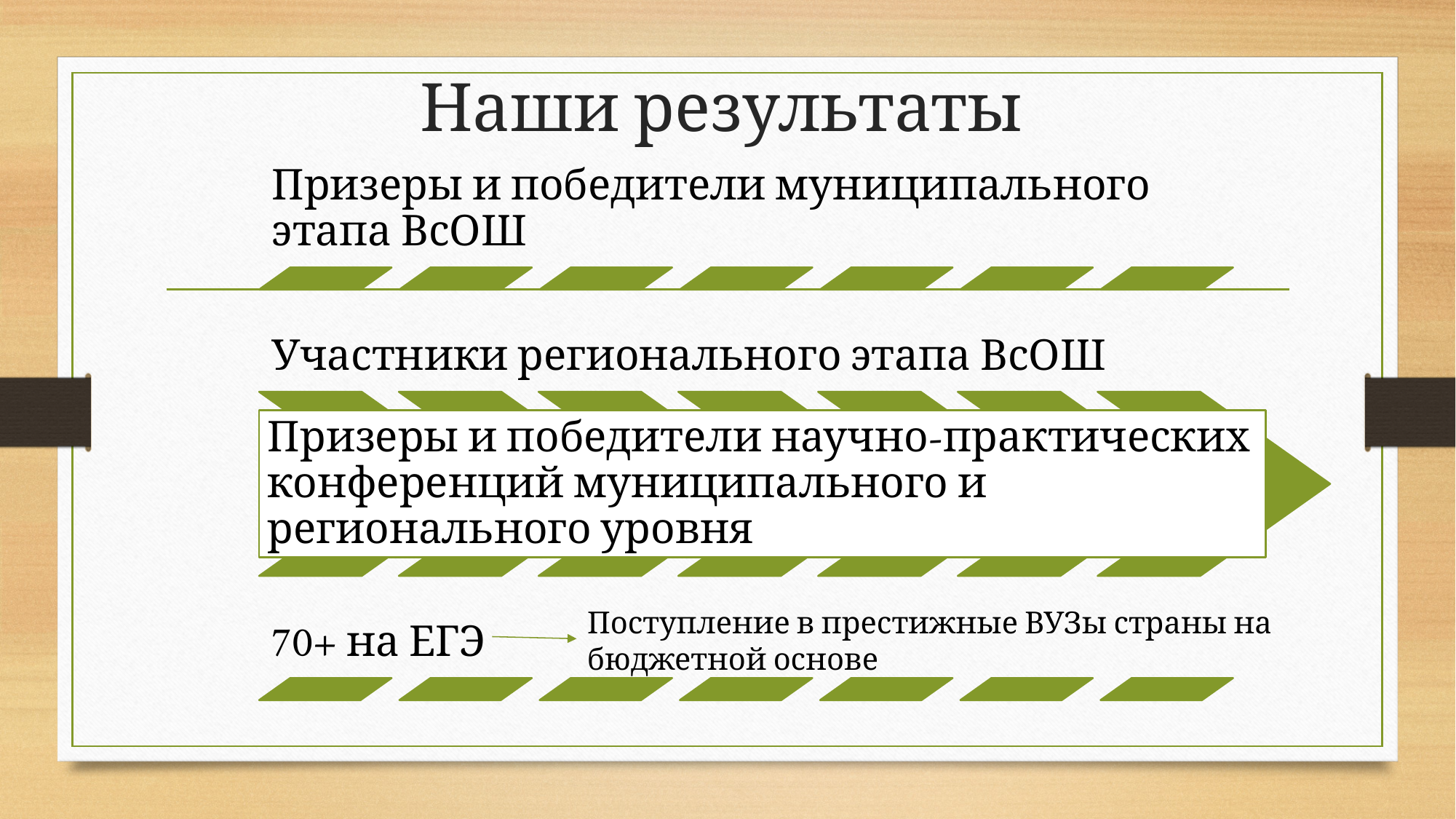

# Наши результаты
Призеры и победители муниципального этапа ВсОШ
Участники регионального этапа ВсОШ
Призеры и победители научно-практических конференций муниципального и регионального уровня
70+ на ЕГЭ
Поступление в престижные ВУЗы страны на бюджетной основе